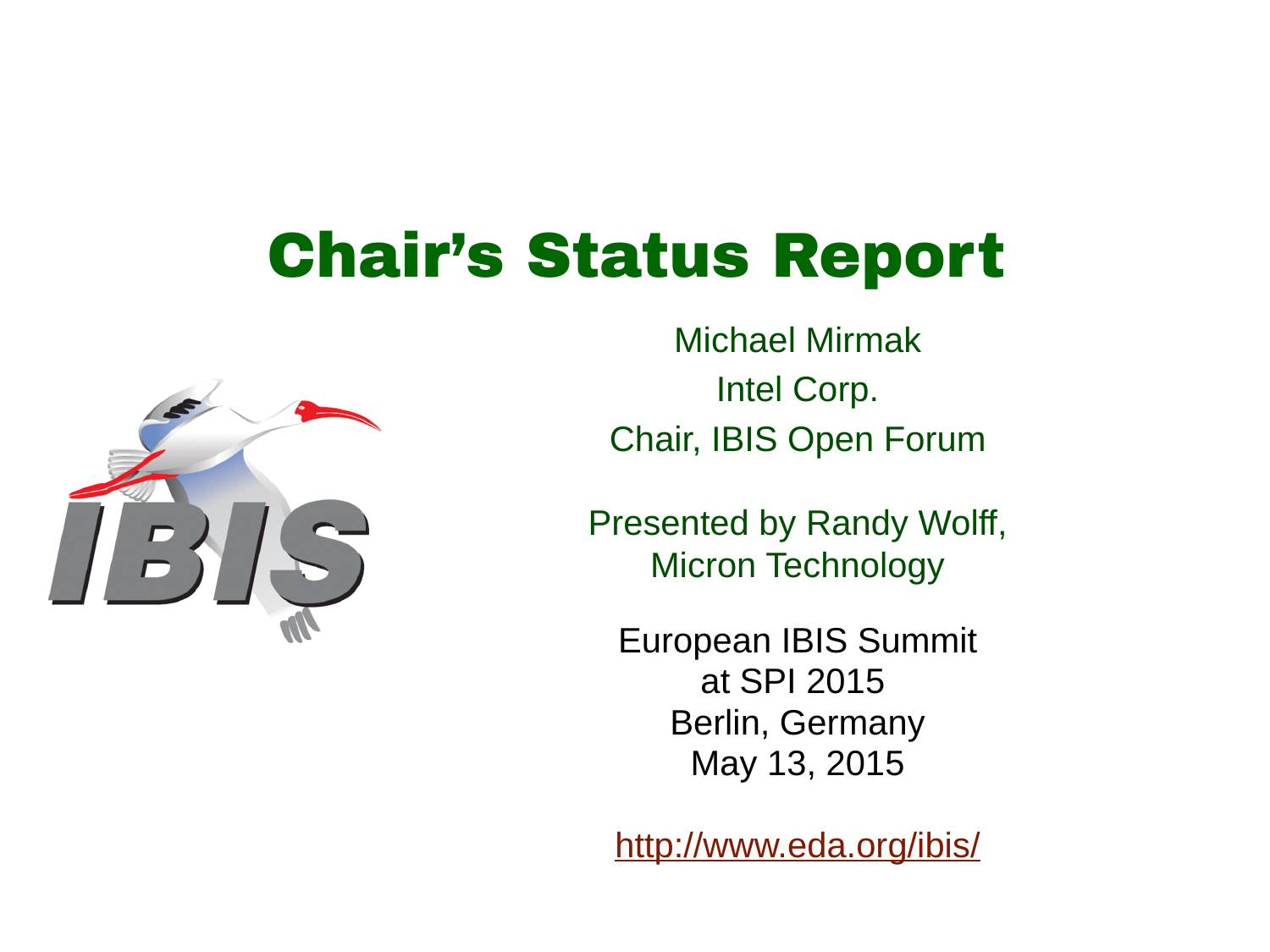

# Chair’s Status Report
Michael Mirmak
Intel Corp.
Chair, IBIS Open Forum

Presented by Randy Wolff, Micron Technology

European IBIS Summit
at SPI 2015
Berlin, Germany
May 13, 2015

http://www.eda.org/ibis/